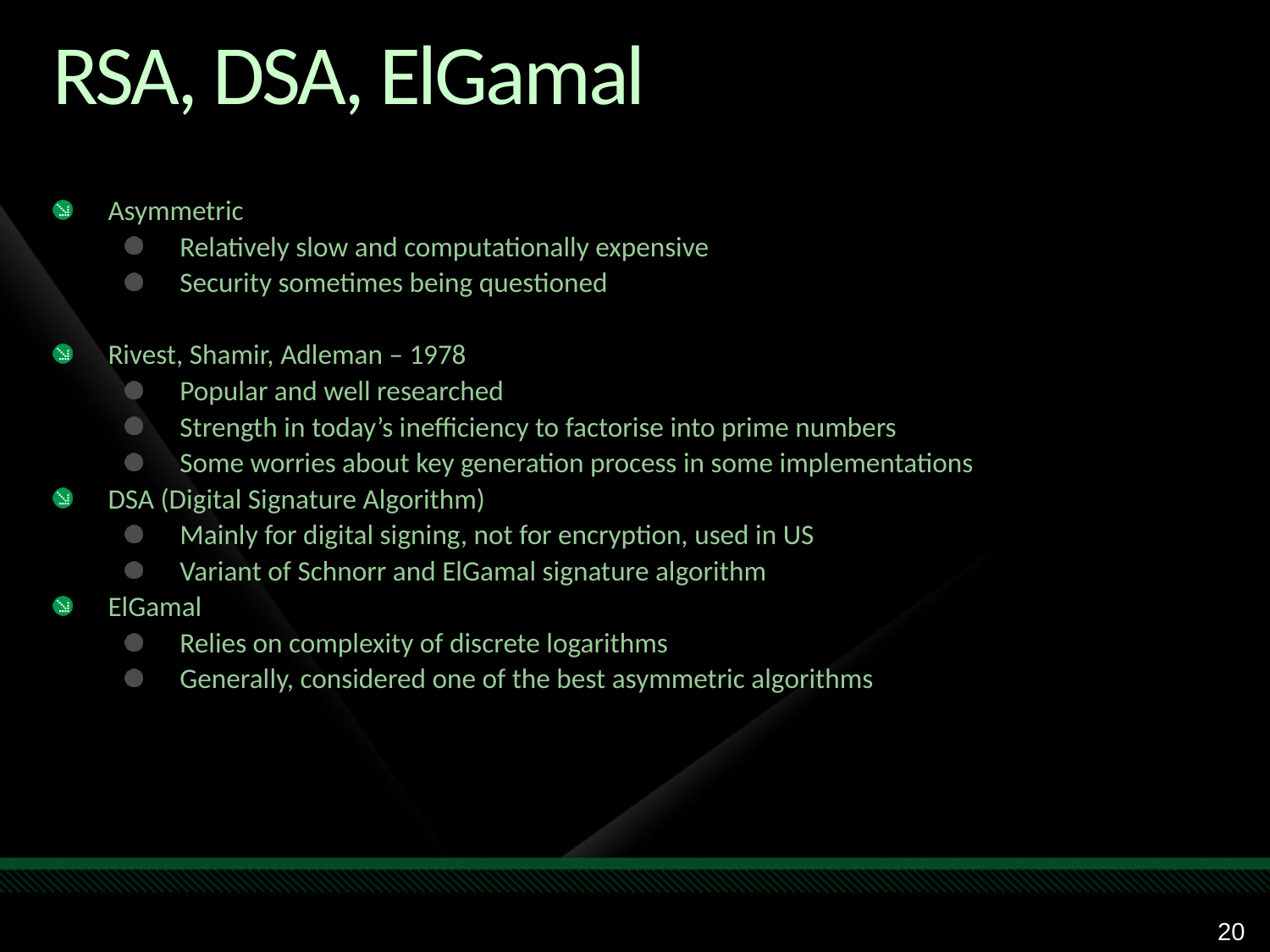

# RSA, DSA, ElGamal
Asymmetric
Relatively slow and computationally expensive
Security sometimes being questioned

Rivest, Shamir, Adleman – 1978
Popular and well researched
Strength in today’s inefficiency to factorise into prime numbers
Some worries about key generation process in some implementations
DSA (Digital Signature Algorithm)
Mainly for digital signing, not for encryption, used in US
Variant of Schnorr and ElGamal signature algorithm
ElGamal
Relies on complexity of discrete logarithms
Generally, considered one of the best asymmetric algorithms